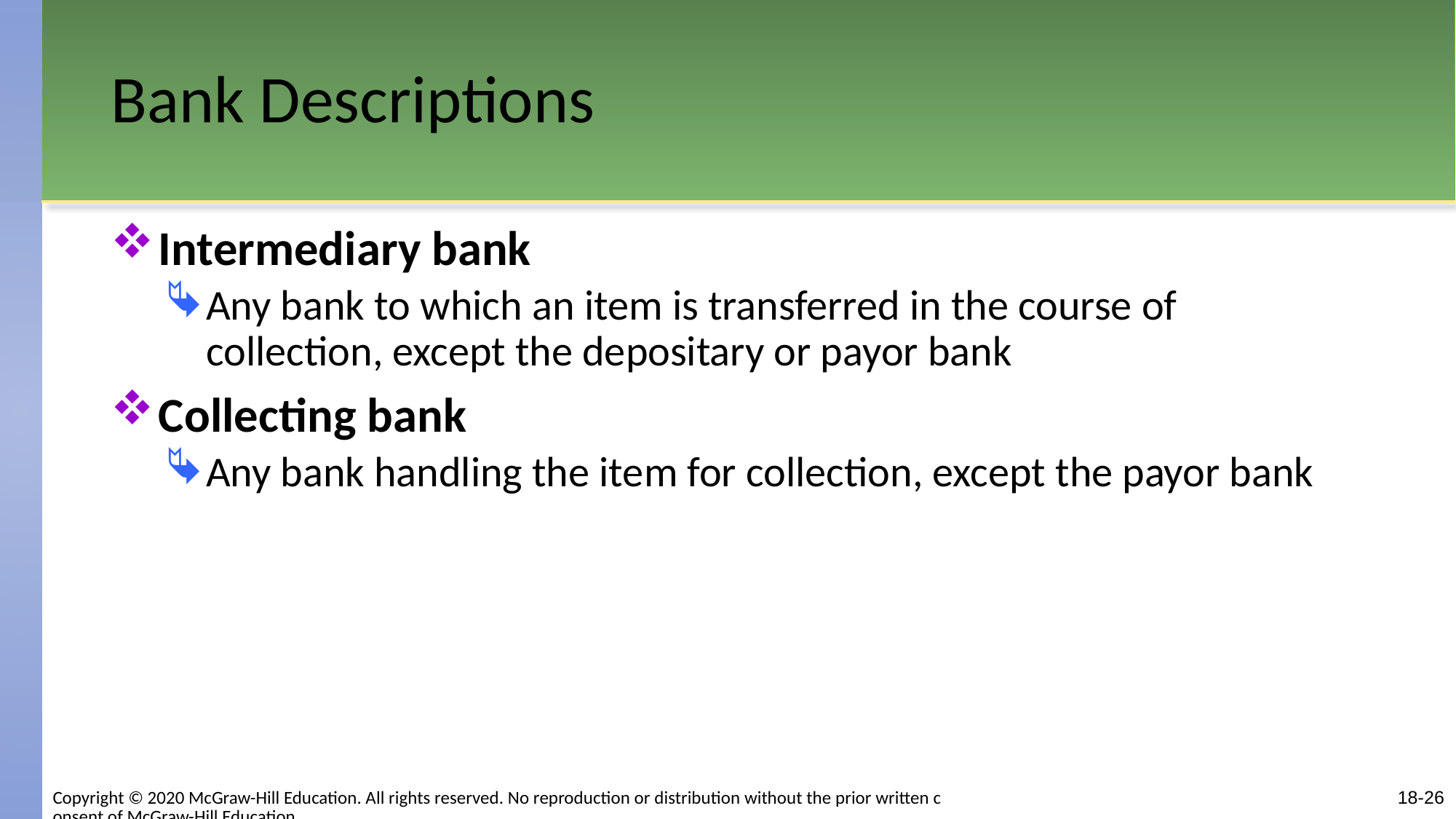

# Bank Descriptions
Intermediary bank
Any bank to which an item is transferred in the course of collection, except the depositary or payor bank
Collecting bank
Any bank handling the item for collection, except the payor bank
Copyright © 2020 McGraw-Hill Education. All rights reserved. No reproduction or distribution without the prior written consent of McGraw-Hill Education.
18-26